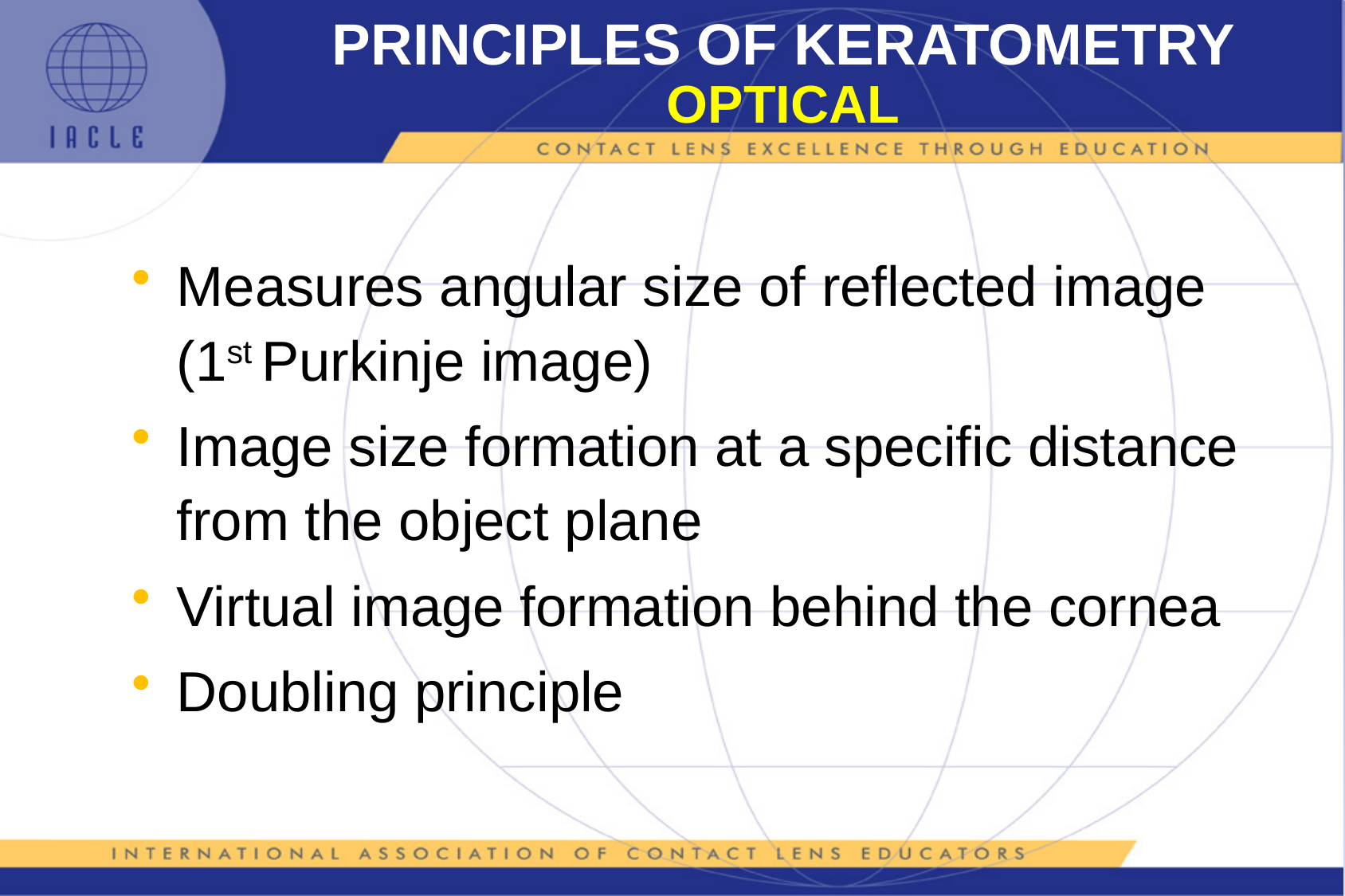

# PRINCIPLES OF KERATOMETRY OPTICAL
Measures angular size of reflected image (1st Purkinje image)
Image size formation at a specific distance from the object plane
Virtual image formation behind the cornea
Doubling principle